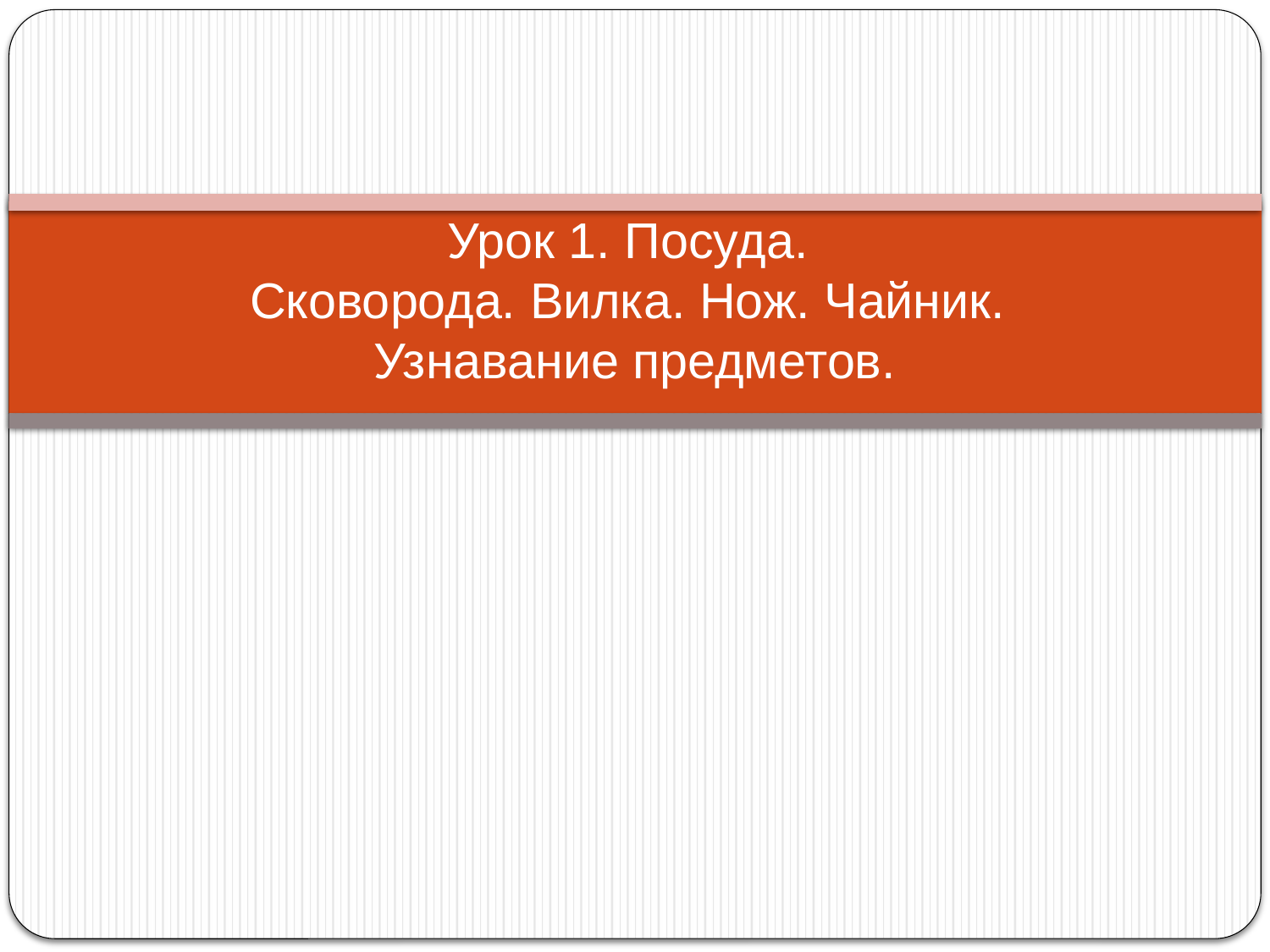

# Урок 1. Посуда. Сковорода. Вилка. Нож. Чайник. Узнавание предметов.